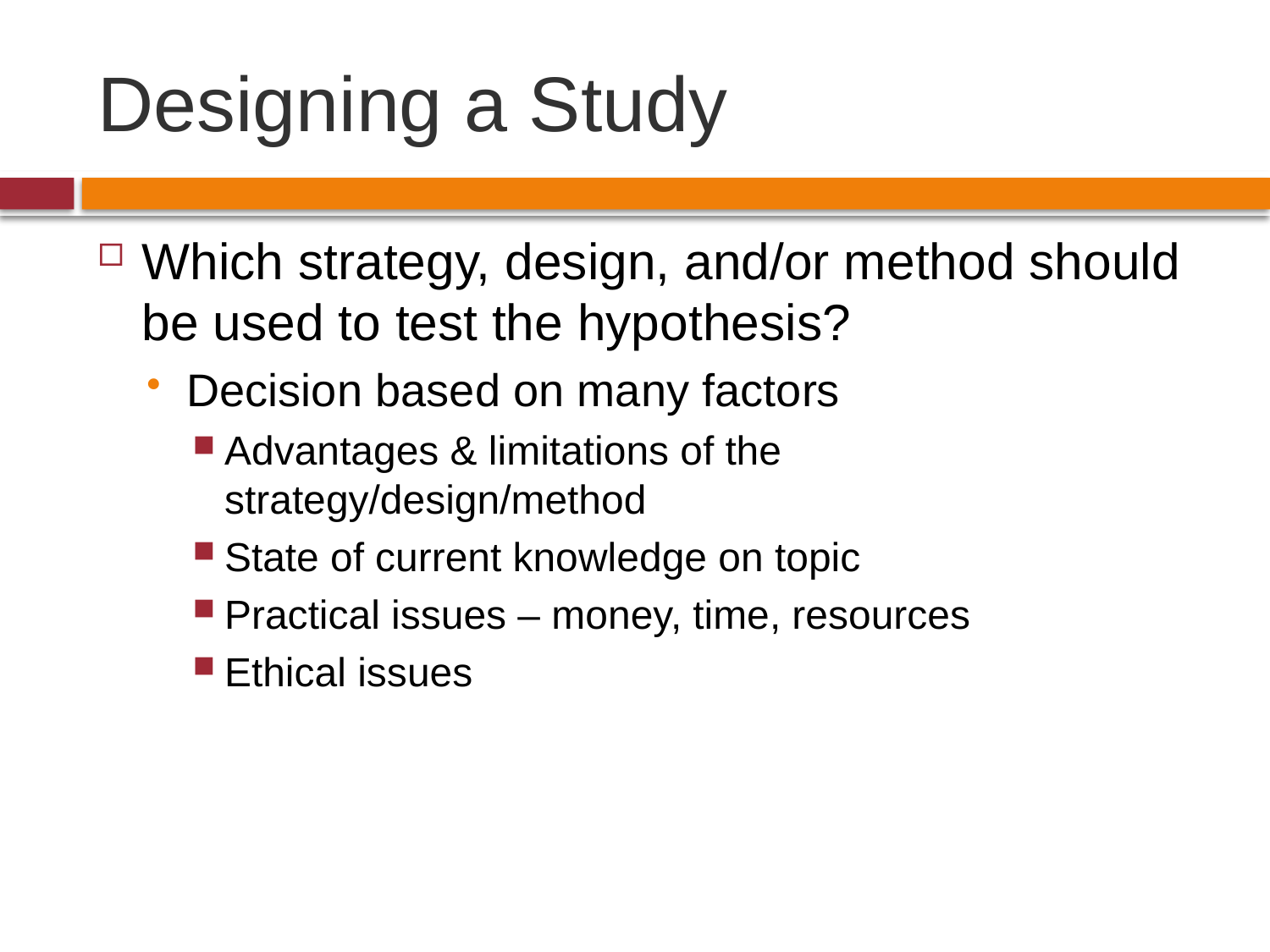

# Designing a Study
Which strategy, design, and/or method should be used to test the hypothesis?
Decision based on many factors
Advantages & limitations of the strategy/design/method
State of current knowledge on topic
Practical issues – money, time, resources
Ethical issues